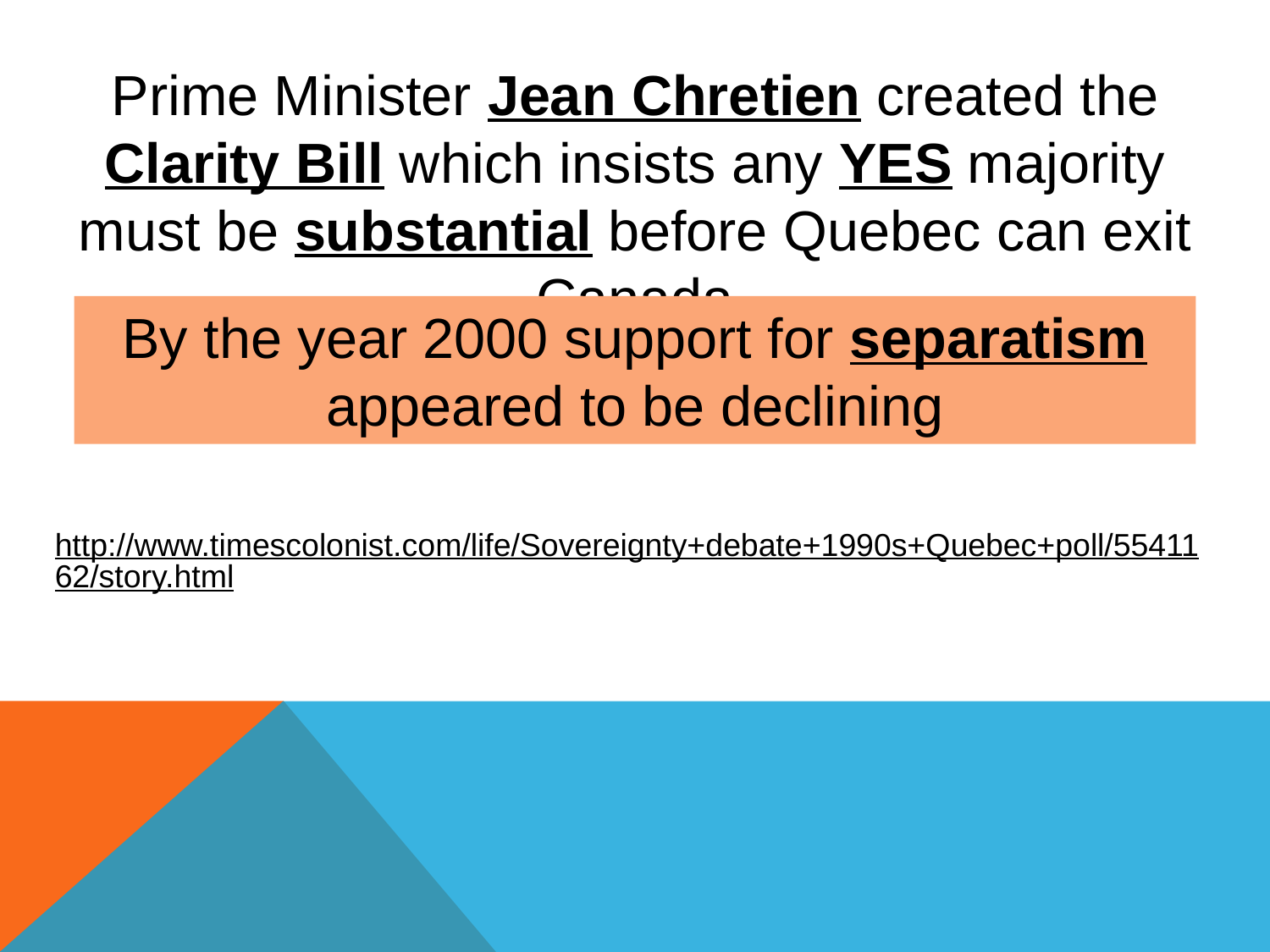

Prime Minister Jean Chretien created the Clarity Bill which insists any YES majority must be substantial before Quebec can exit Canada
By the year 2000 support for separatism appeared to be declining
http://www.timescolonist.com/life/Sovereignty+debate+1990s+Quebec+poll/5541162/story.html